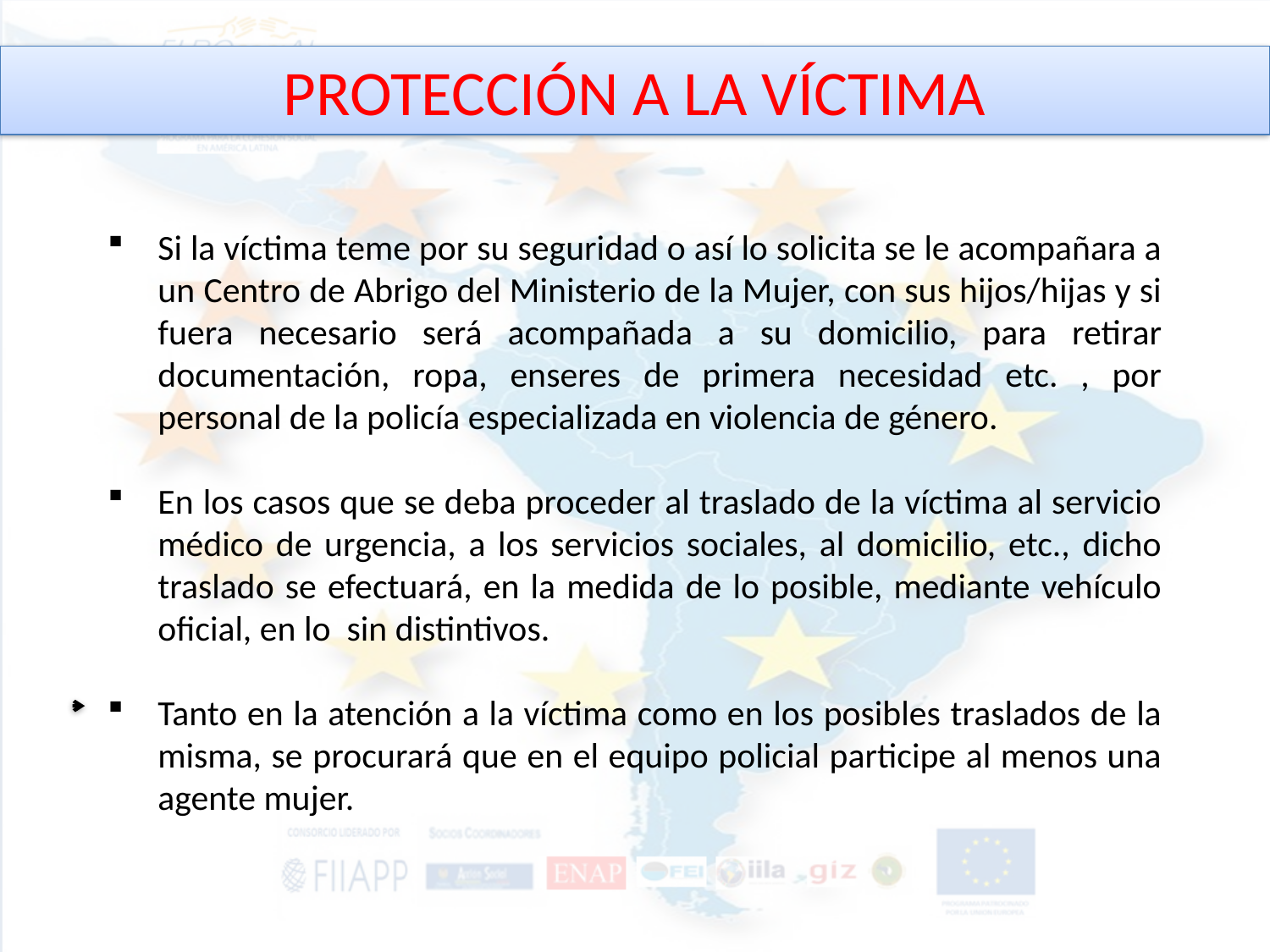

PROTECCIÓN A LA VÍCTIMA
Si la víctima teme por su seguridad o así lo solicita se le acompañara a un Centro de Abrigo del Ministerio de la Mujer, con sus hijos/hijas y si fuera necesario será acompañada a su domicilio, para retirar documentación, ropa, enseres de primera necesidad etc. , por personal de la policía especializada en violencia de género.

En los casos que se deba proceder al traslado de la víctima al servicio médico de urgencia, a los servicios sociales, al domicilio, etc., dicho traslado se efectuará, en la medida de lo posible, mediante vehículo oficial, en lo  sin distintivos.

Tanto en la atención a la víctima como en los posibles traslados de la misma, se procurará que en el equipo policial participe al menos una agente mujer.